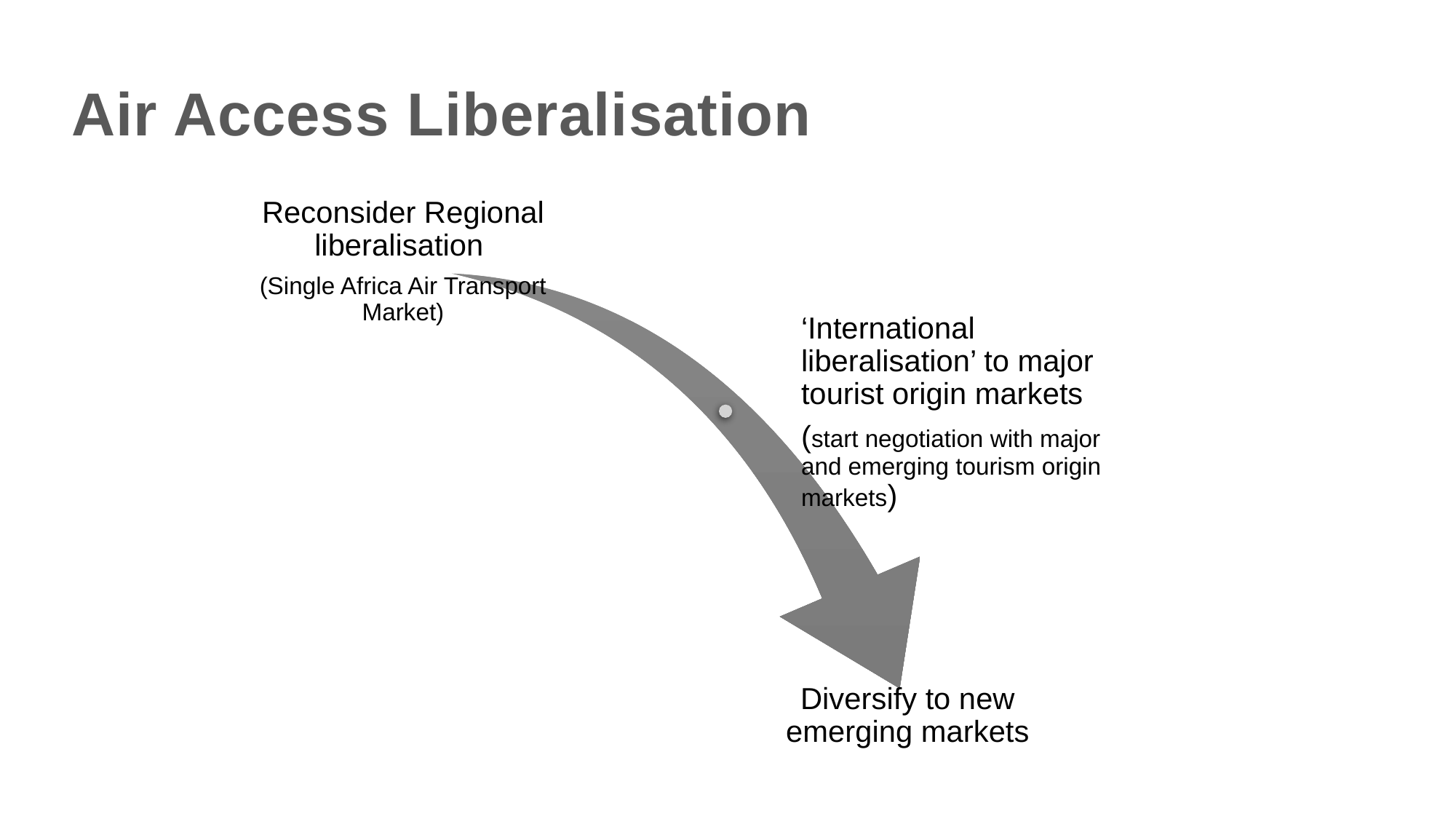

Air Access Liberalisation
Reconsider Regional liberalisation
(Single Africa Air Transport Market)
‘International liberalisation’ to major tourist origin markets
(start negotiation with major and emerging tourism origin markets)
Diversify to new emerging markets